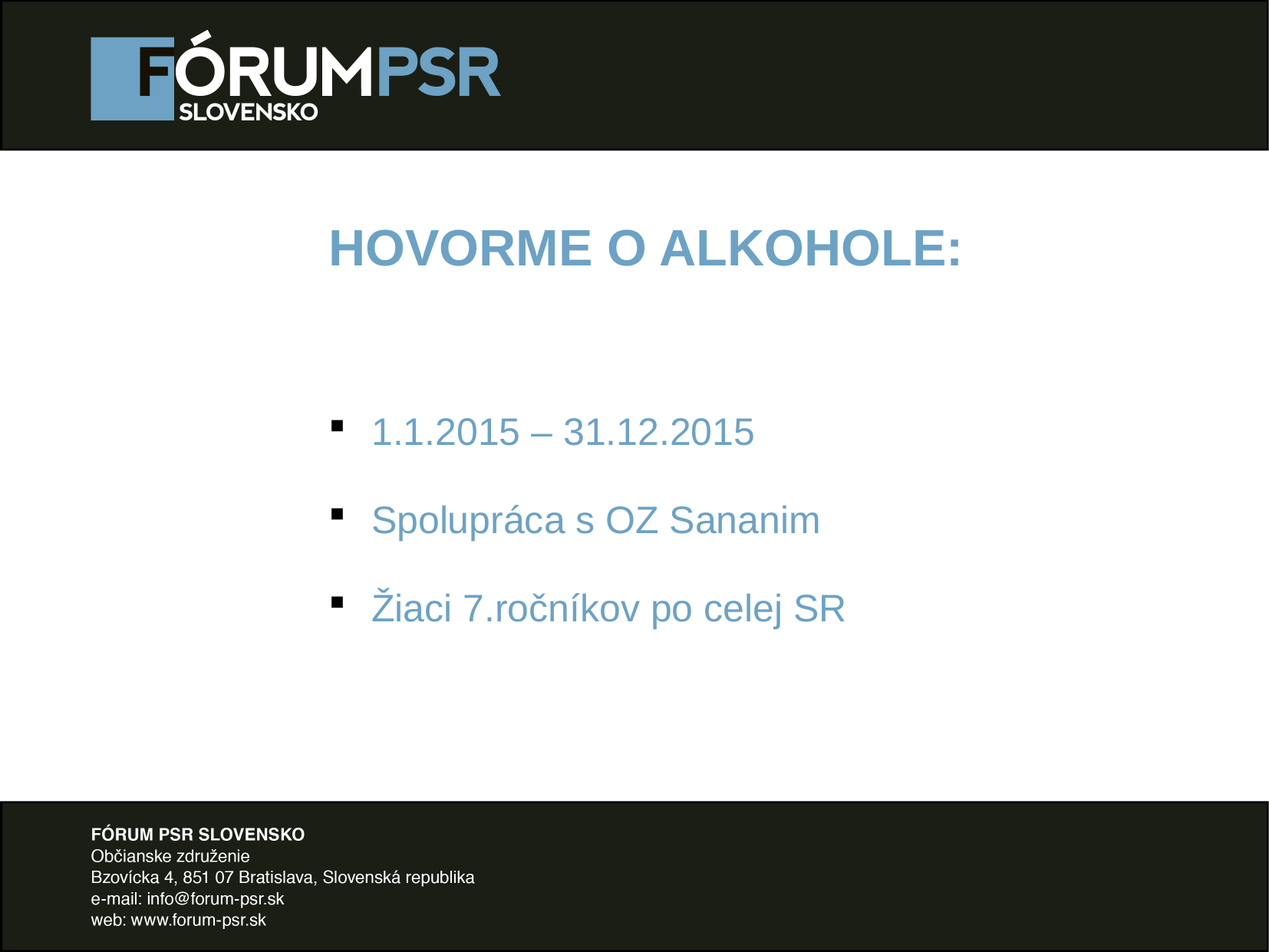

HOVORME O ALKOHOLE:

1.1.2015 – 31.12.2015

Spolupráca s OZ Sananim

Žiaci 7.ročníkov po celej SR